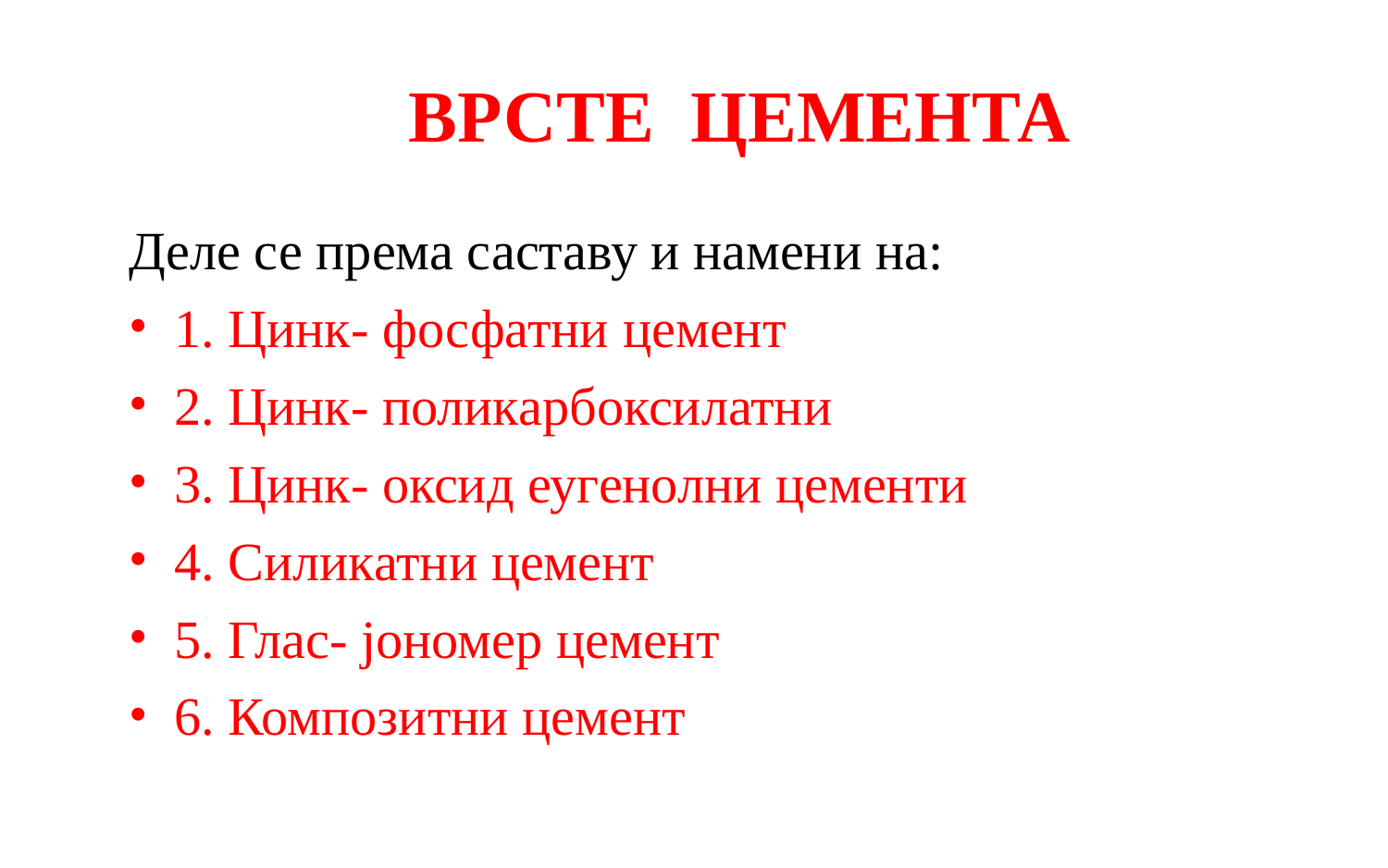

# ВРСТЕ  ЦЕМЕНТА
Деле се према саставу и намени на:
1. Цинк- фосфатни цемент
2. Цинк- поликарбоксилатни
3. Цинк- оксид еугенолни цементи
4. Силикатни цемент
5. Глас- јономер цемент
6. Композитни цемент